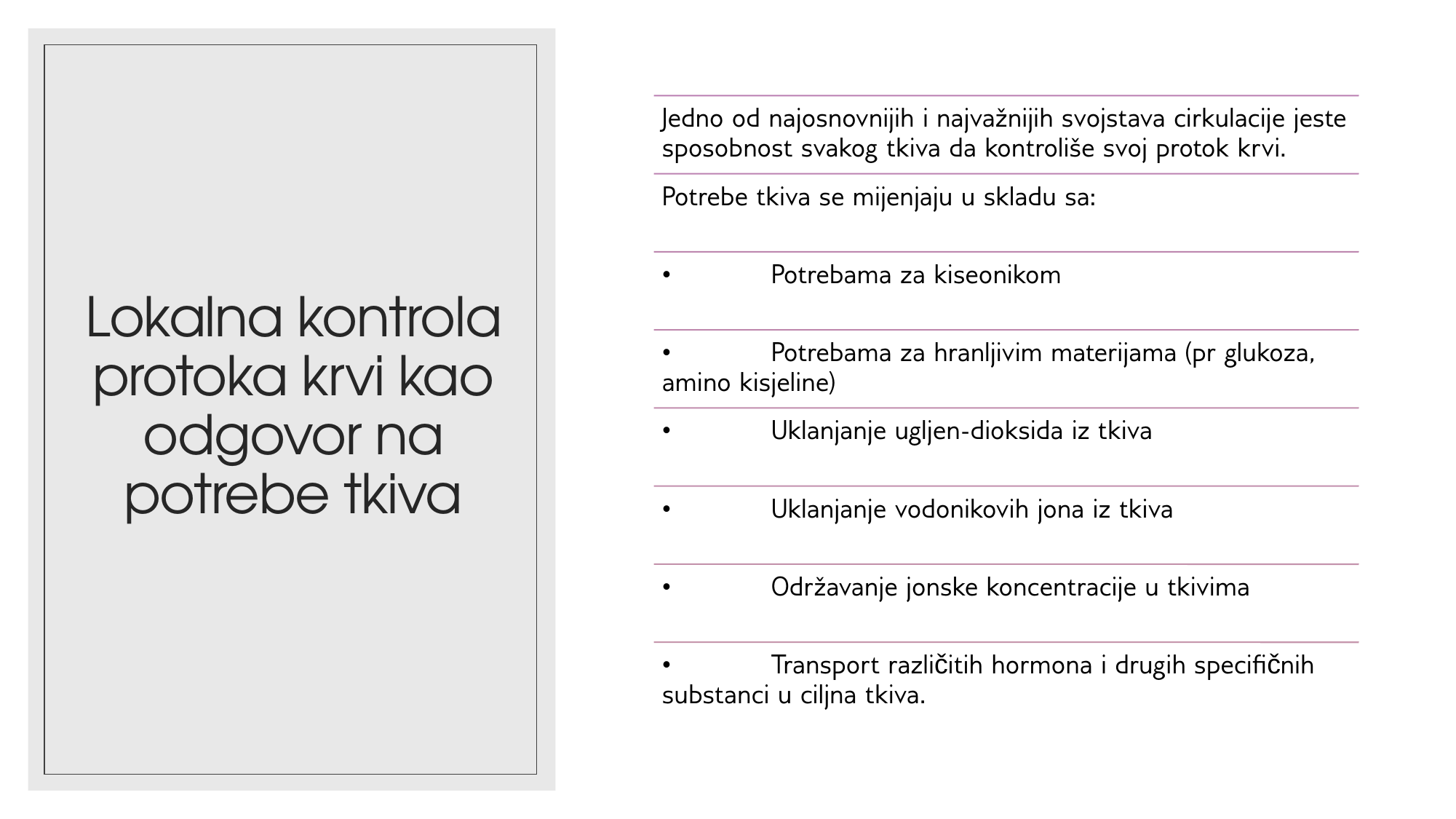

# Lokalna kontrola protoka krvi kao odgovor na potrebe tkiva
Jedno od najosnovnijih i najvažnijih svojstava cirkulacije jeste sposobnost svakog tkiva da kontroliše svoj protok krvi.
Potrebe tkiva se mijenjaju u skladu sa:
•	Potrebama za kiseonikom
•	Potrebama za hranljivim materijama (pr glukoza, amino kisjeline)
•	Uklanjanje ugljen-dioksida iz tkiva
•	Uklanjanje vodonikovih jona iz tkiva
•	Održavanje jonske koncentracije u tkivima
•	Transport različitih hormona i drugih specifičnih substanci u ciljna tkiva.